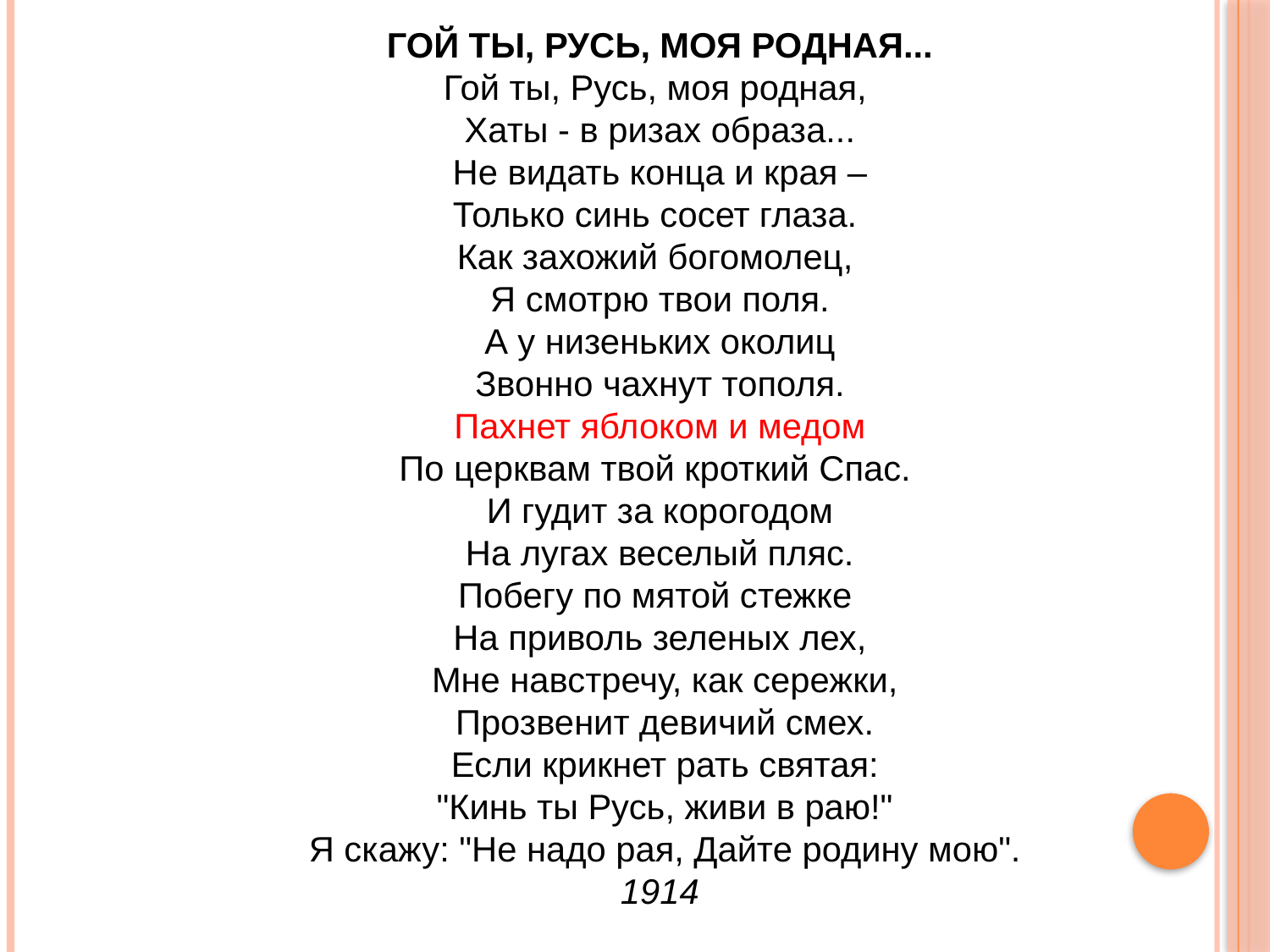

ГОЙ ТЫ, РУСЬ, МОЯ РОДНАЯ...
Гой ты, Русь, моя родная,
Хаты - в ризах образа...
 Не видать конца и края –
Только синь сосет глаза.
Как захожий богомолец,
Я смотрю твои поля.
 А у низеньких околиц
Звонно чахнут тополя.
 Пахнет яблоком и медом
По церквам твой кроткий Спас.
И гудит за корогодом
 На лугах веселый пляс.
Побегу по мятой стежке
На приволь зеленых лех,
 Мне навстречу, как сережки,
 Прозвенит девичий смех.
 Если крикнет рать святая:
 "Кинь ты Русь, живи в раю!"
 Я скажу: "Не надо рая, Дайте родину мою".
1914